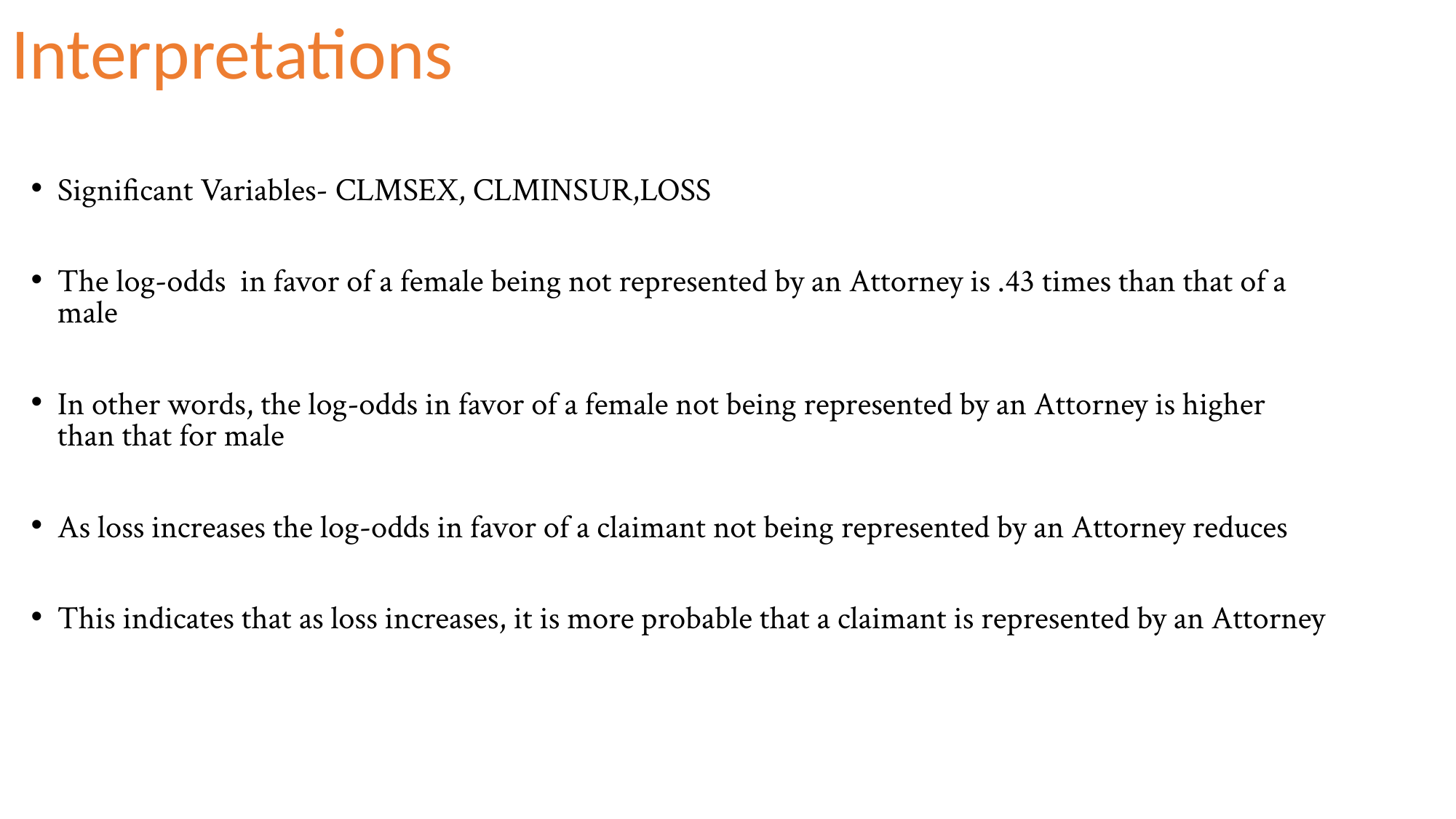

# Interpretations
Significant Variables- CLMSEX, CLMINSUR,LOSS

The log-odds  in favor of a female being not represented by an Attorney is .43 times than that of a male

In other words, the log-odds in favor of a female not being represented by an Attorney is higher than that for male

As loss increases the log-odds in favor of a claimant not being represented by an Attorney reduces

This indicates that as loss increases, it is more probable that a claimant is represented by an Attorney